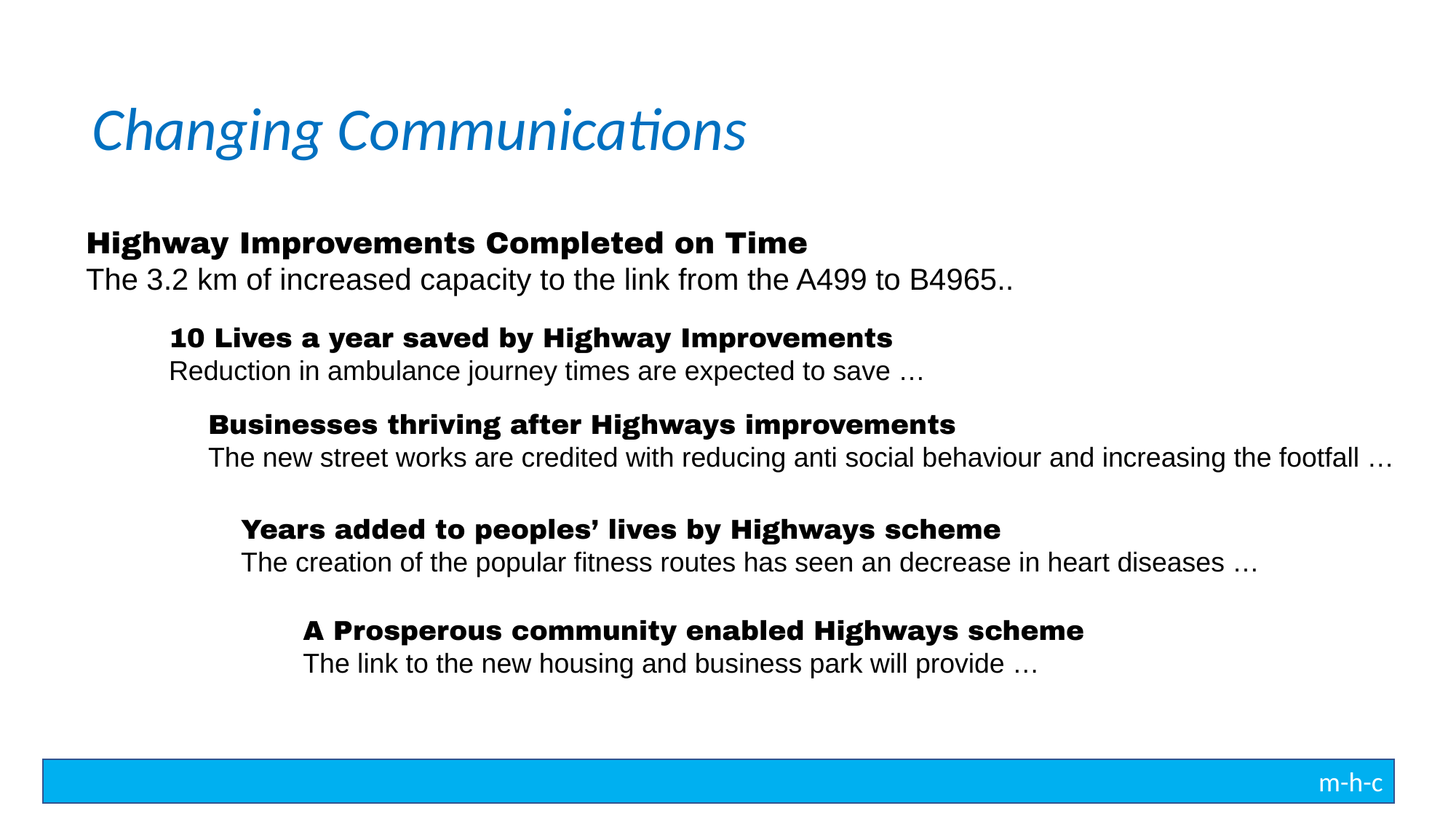

Changing Communications

Highway Improvements Completed on Time
The 3.2 km of increased capacity to the link from the A499 to B4965..
10 Lives a year saved by Highway Improvements
Reduction in ambulance journey times are expected to save …
Businesses thriving after Highways improvements
The new street works are credited with reducing anti social behaviour and increasing the footfall …
Years added to peoples’ lives by Highways scheme
The creation of the popular fitness routes has seen an decrease in heart diseases …
A Prosperous community enabled Highways scheme
The link to the new housing and business park will provide …
m-h-c